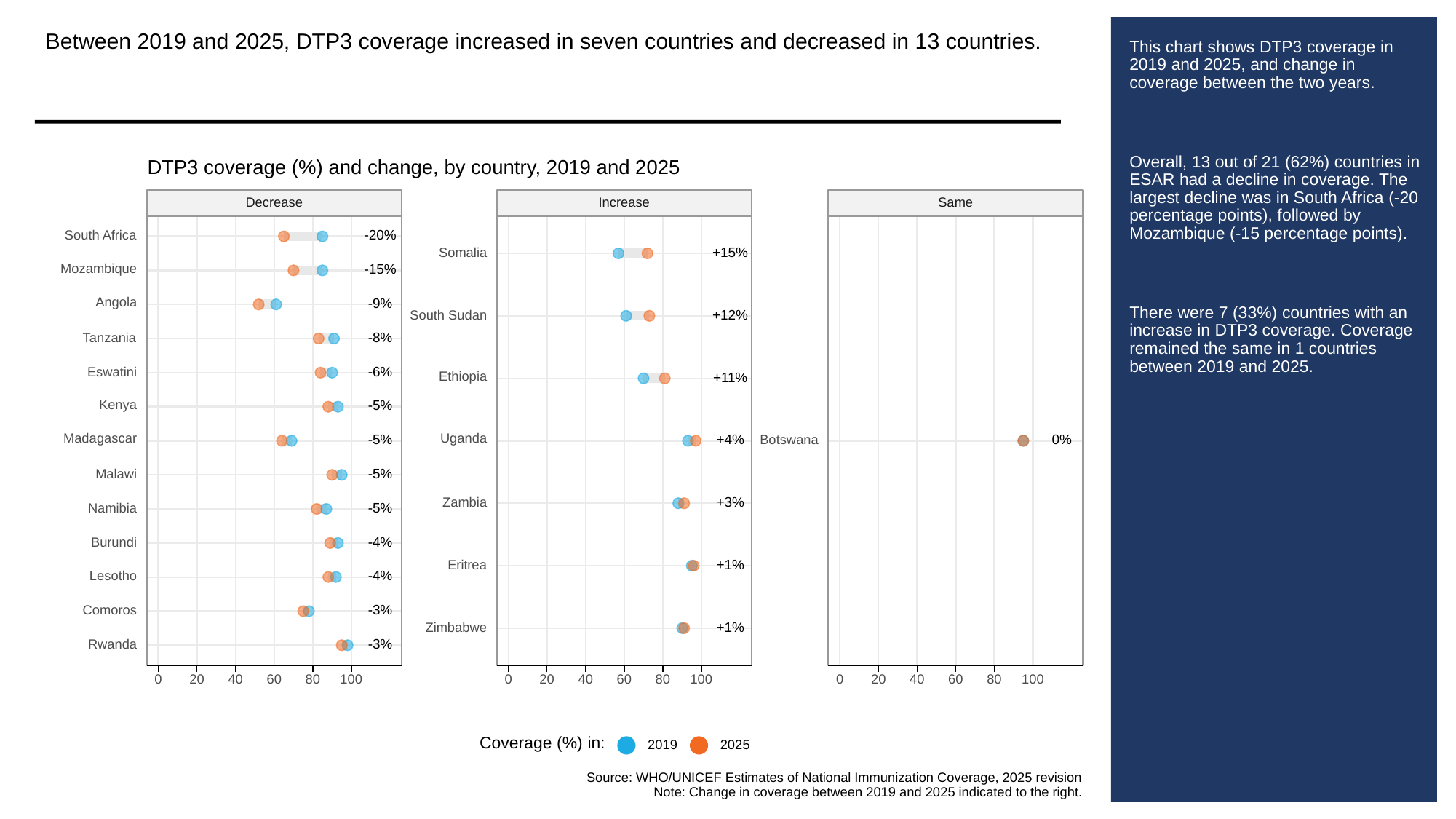

Between 2019 and 2025, DTP3 coverage increased in seven countries and decreased in 13 countries.
# This chart shows DTP3 coverage in 2019 and 2025, and change in coverage between the two years.

Overall, 13 out of 21 (62%) countries in ESAR had a decline in coverage. The largest decline was in South Africa (-20 percentage points), followed by Mozambique (-15 percentage points).

There were 7 (33%) countries with an increase in DTP3 coverage. Coverage remained the same in 1 countries between 2019 and 2025.

DTP3 coverage (%) and change, by country, 2019 and 2025

Same
Decrease
Increase

-20%

South Africa

+15%

Somalia

Mozambique
-15%

Angola
-9%

+12%

South Sudan

-8%

Tanzania

-6%

Eswatini
Ethiopia

+11%

Kenya
-5%

Madagascar
Uganda
-5%
+4%
0%

Botswana

-5%

Malawi

+3%

Zambia

-5%

Namibia

-4%

Burundi

+1%

Eritrea

-4%

Lesotho

-3%

Comoros

+1%

Zimbabwe

-3%

Rwanda

0
20
40
60
80
100
0
20
40
60
80
100
0
20
40
60
80
100
Coverage (%) in:

2019
2025
Source: WHO/UNICEF Estimates of National Immunization Coverage, 2025 revision
Note: Change in coverage between 2019 and 2025 indicated to the right.